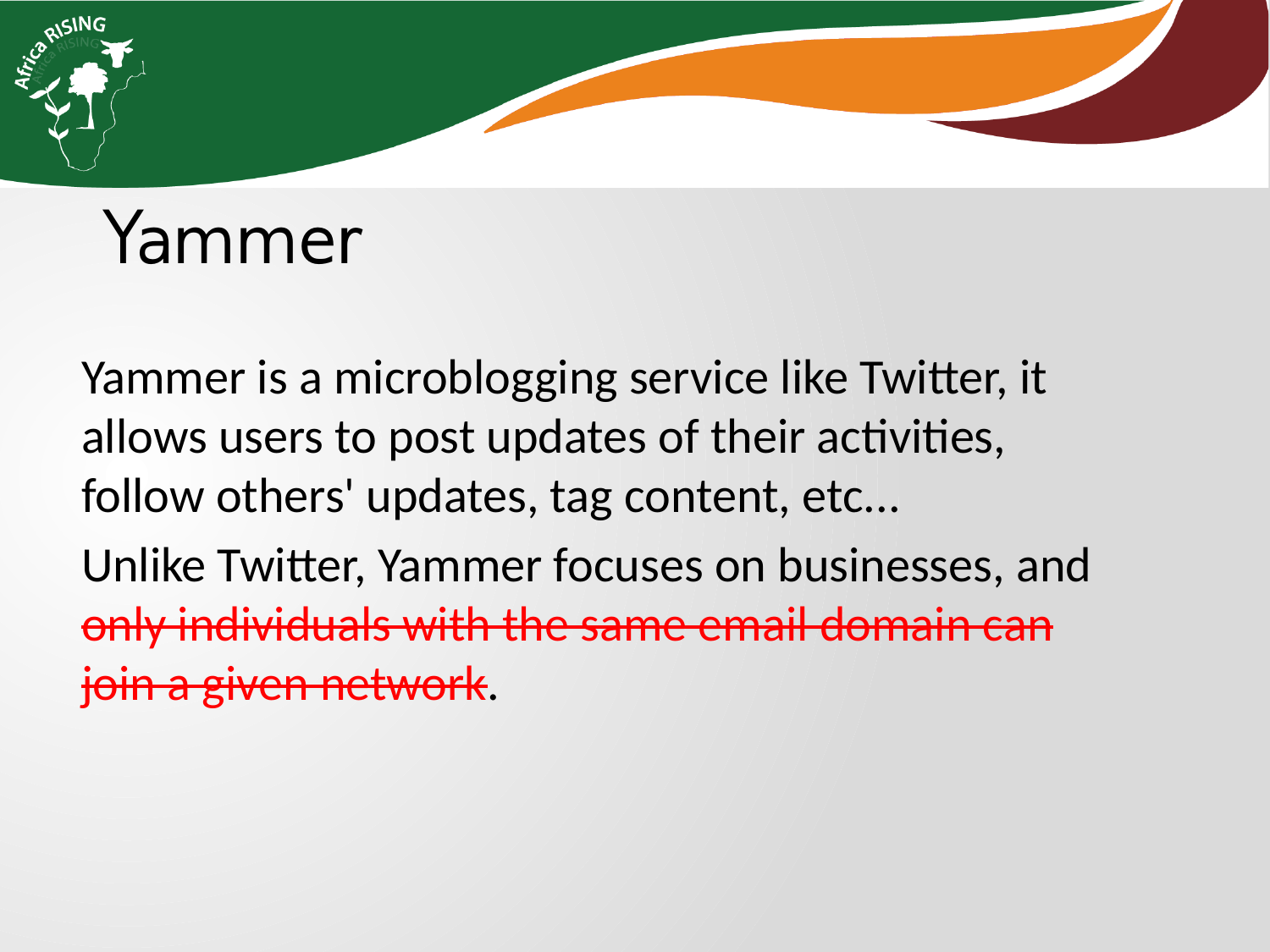

Yammer
Yammer is a microblogging service like Twitter, it allows users to post updates of their activities, follow others' updates, tag content, etc...
Unlike Twitter, Yammer focuses on businesses, and only individuals with the same email domain can join a given network.